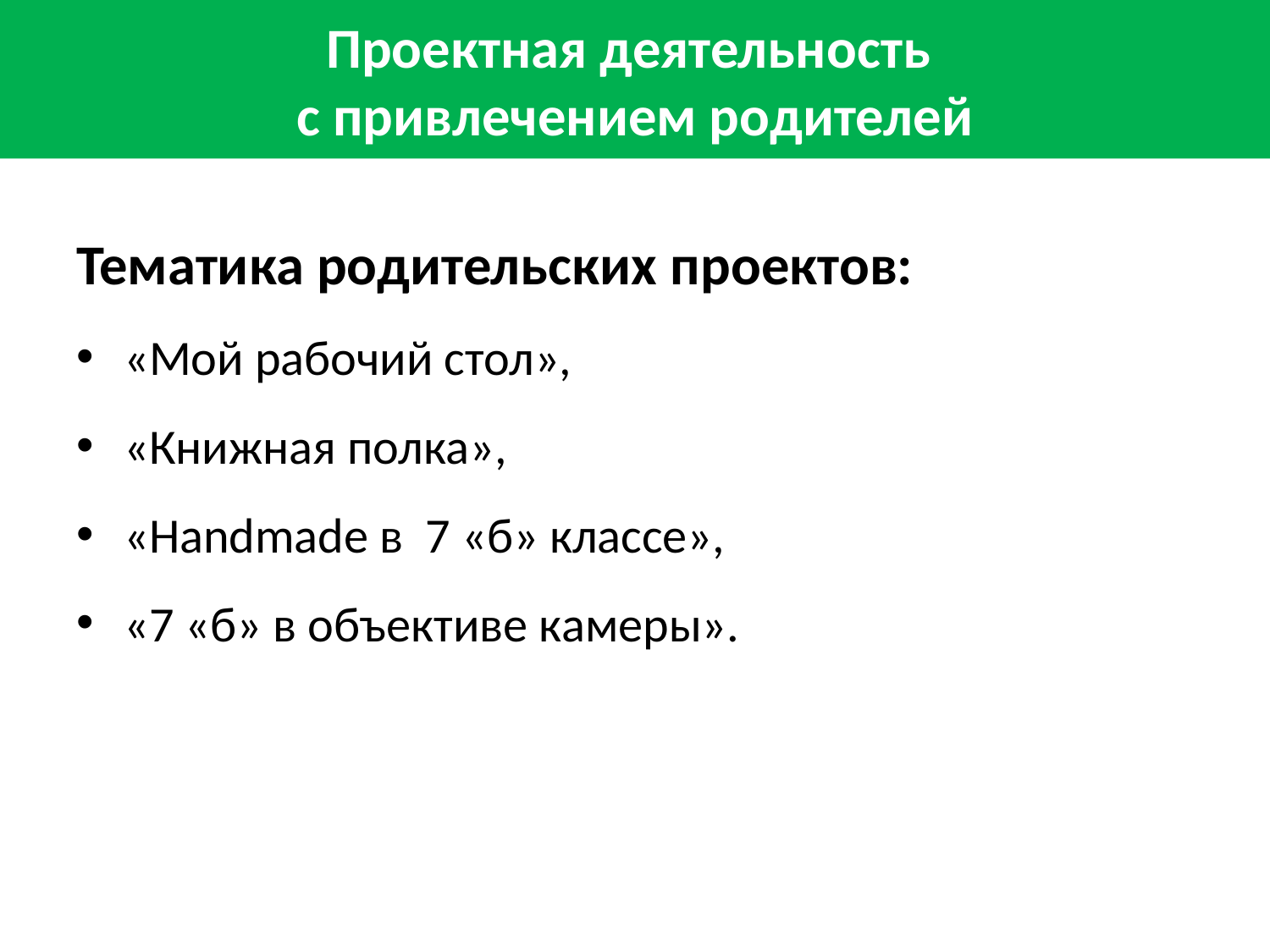

# Проектная деятельность с привлечением родителей
Тематика родительских проектов:

«Мой рабочий стол»,

«Книжная полка»,

«Нandmade в  7 «б» классе»,

«7 «б» в объективе камеры».